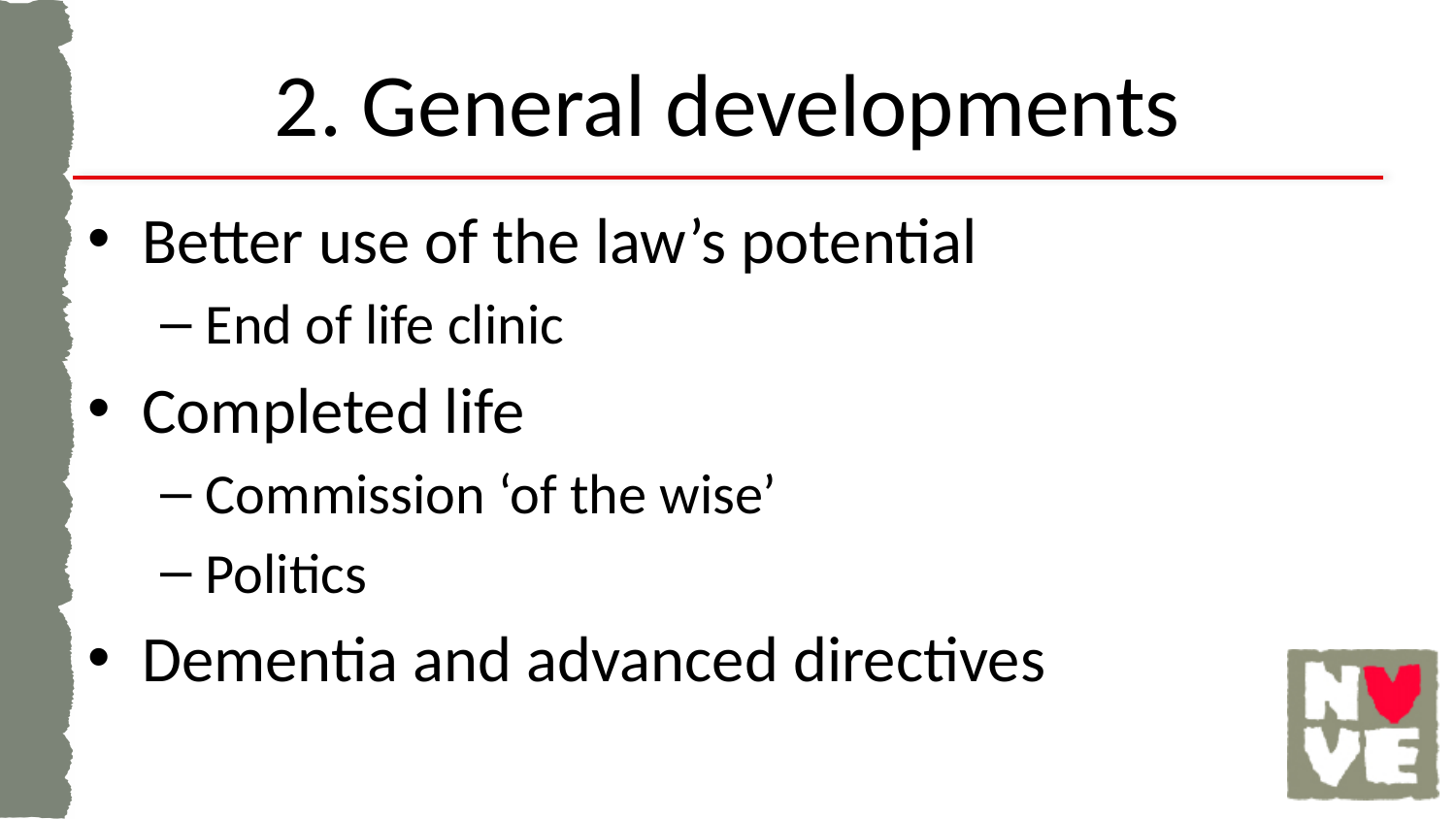

# 2. General developments
Better use of the law’s potential
End of life clinic
Completed life
Commission ‘of the wise’
Politics
Dementia and advanced directives